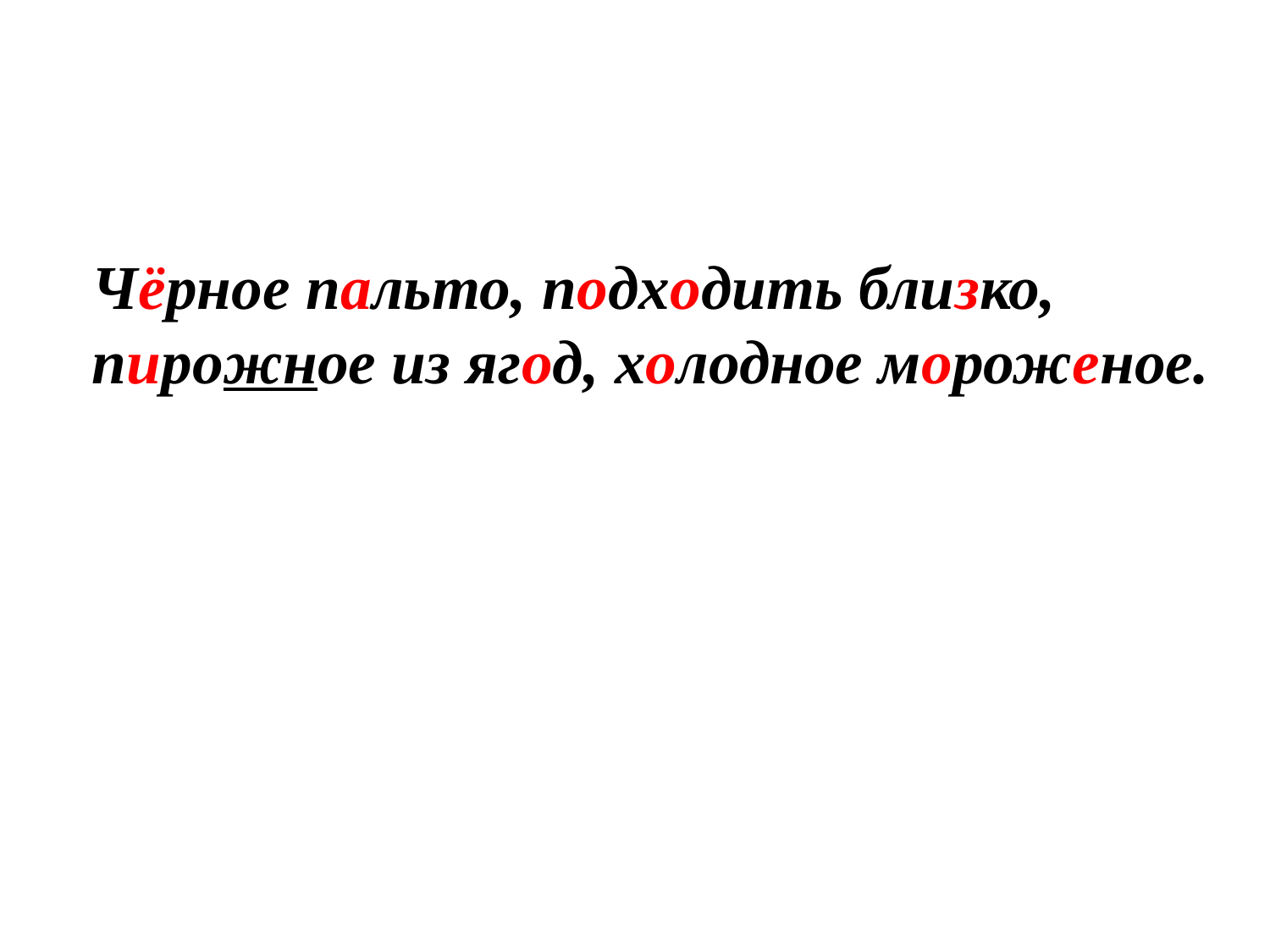

# Чёрное пальто, подходить близко, пирожное из ягод, холодное мороженое.